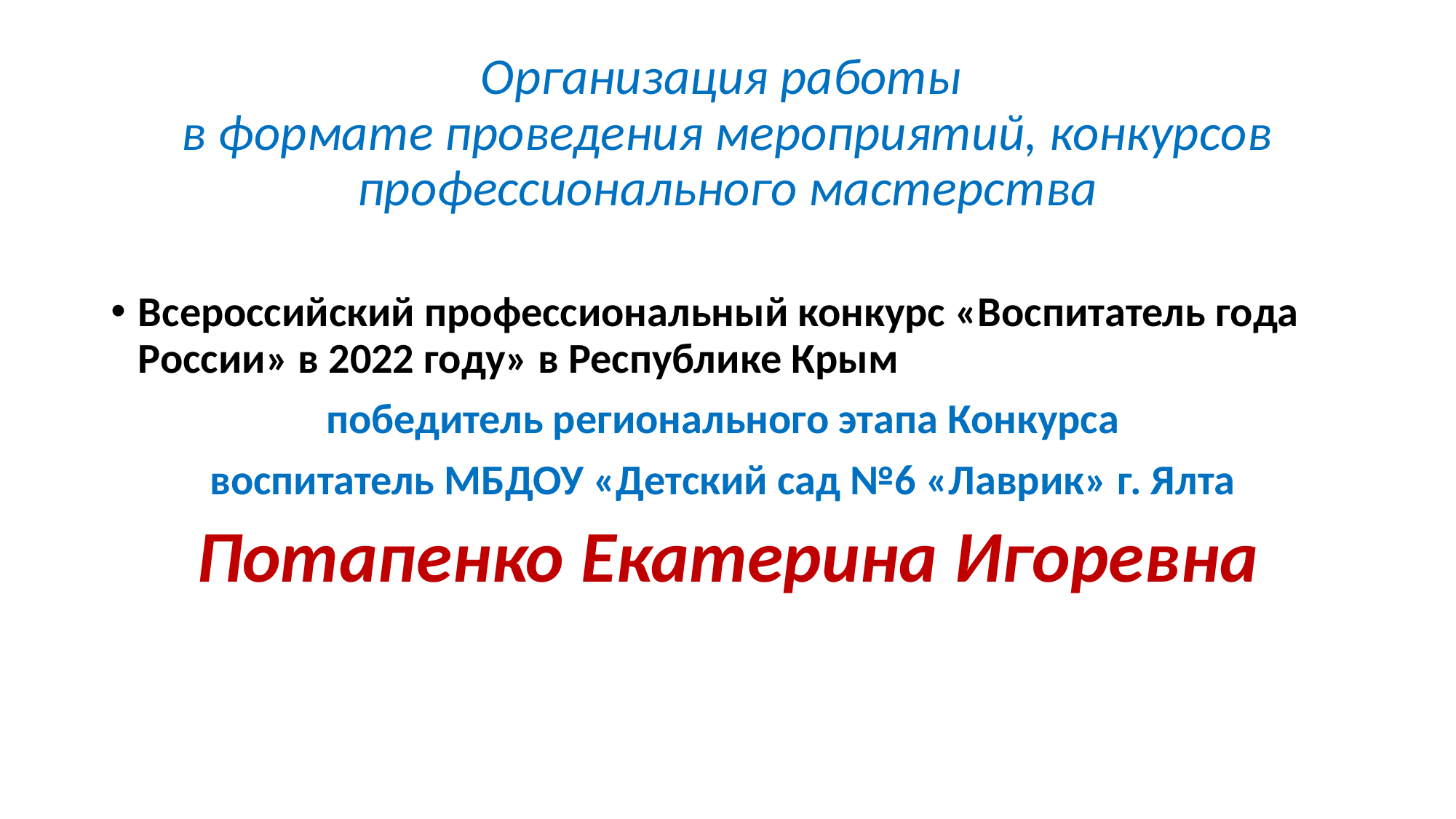

# Организация работы в формате проведения мероприятий, конкурсов профессионального мастерства
Всероссийский профессиональный конкурс «Воспитатель года России» в 2022 году» в Республике Крым
победитель регионального этапа Конкурса
воспитатель МБДОУ «Детский сад №6 «Лаврик» г. Ялта
Потапенко Екатерина Игоревна